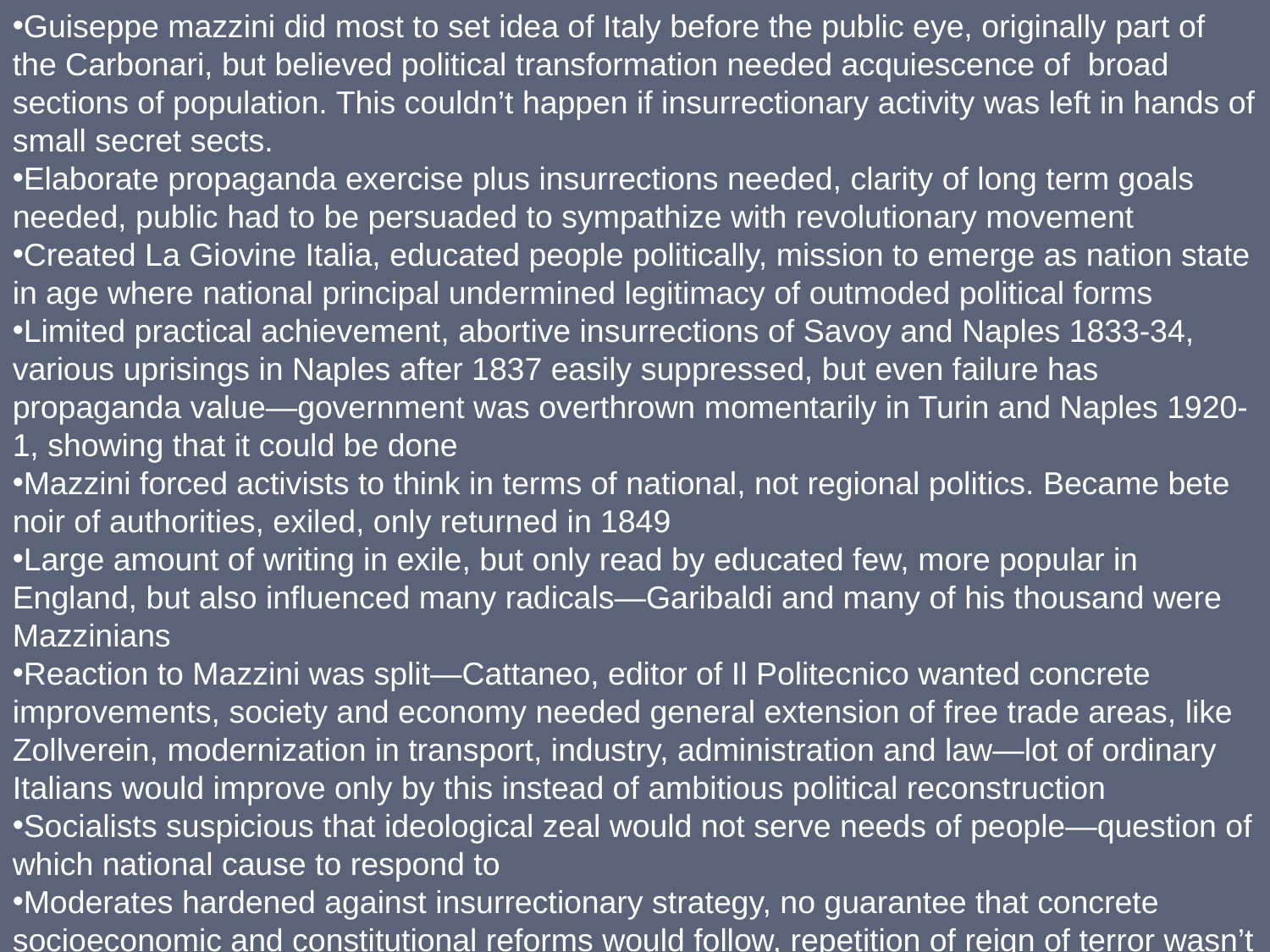

Guiseppe mazzini did most to set idea of Italy before the public eye, originally part of the Carbonari, but believed political transformation needed acquiescence of  broad sections of population. This couldn’t happen if insurrectionary activity was left in hands of small secret sects.
Elaborate propaganda exercise plus insurrections needed, clarity of long term goals needed, public had to be persuaded to sympathize with revolutionary movement
Created La Giovine Italia, educated people politically, mission to emerge as nation state in age where national principal undermined legitimacy of outmoded political forms
Limited practical achievement, abortive insurrections of Savoy and Naples 1833-34, various uprisings in Naples after 1837 easily suppressed, but even failure has propaganda value—government was overthrown momentarily in Turin and Naples 1920-1, showing that it could be done
Mazzini forced activists to think in terms of national, not regional politics. Became bete noir of authorities, exiled, only returned in 1849
Large amount of writing in exile, but only read by educated few, more popular in England, but also influenced many radicals—Garibaldi and many of his thousand were Mazzinians
Reaction to Mazzini was split—Cattaneo, editor of Il Politecnico wanted concrete improvements, society and economy needed general extension of free trade areas, like Zollverein, modernization in transport, industry, administration and law—lot of ordinary Italians would improve only by this instead of ambitious political reconstruction
Socialists suspicious that ideological zeal would not serve needs of people—question of which national cause to respond to
Moderates hardened against insurrectionary strategy, no guarantee that concrete socioeconomic and constitutional reforms would follow, repetition of reign of terror wasn’t a risk worth running